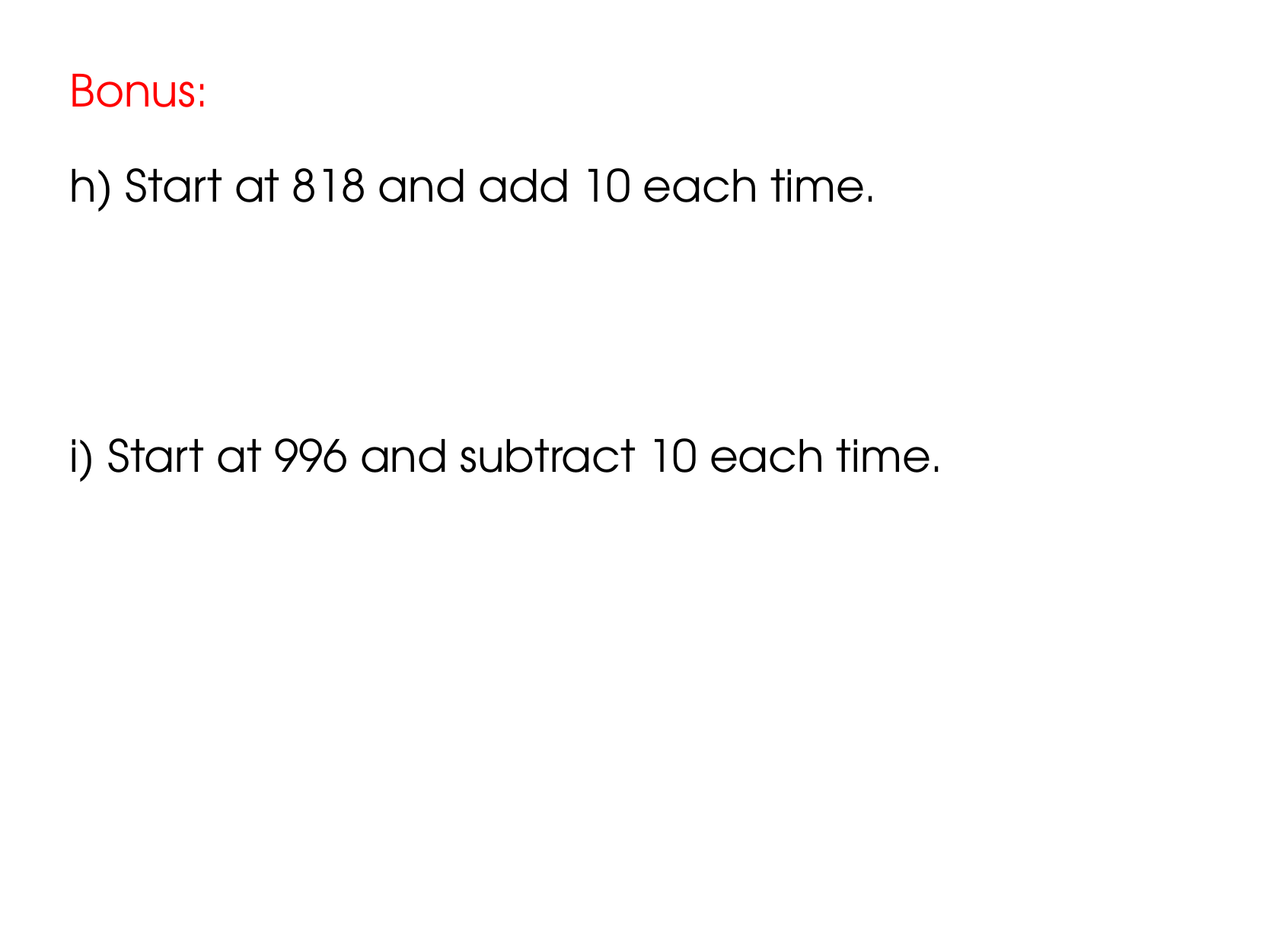

Bonus:
h) Start at 818 and add 10 each time.
i) Start at 996 and subtract 10 each time.